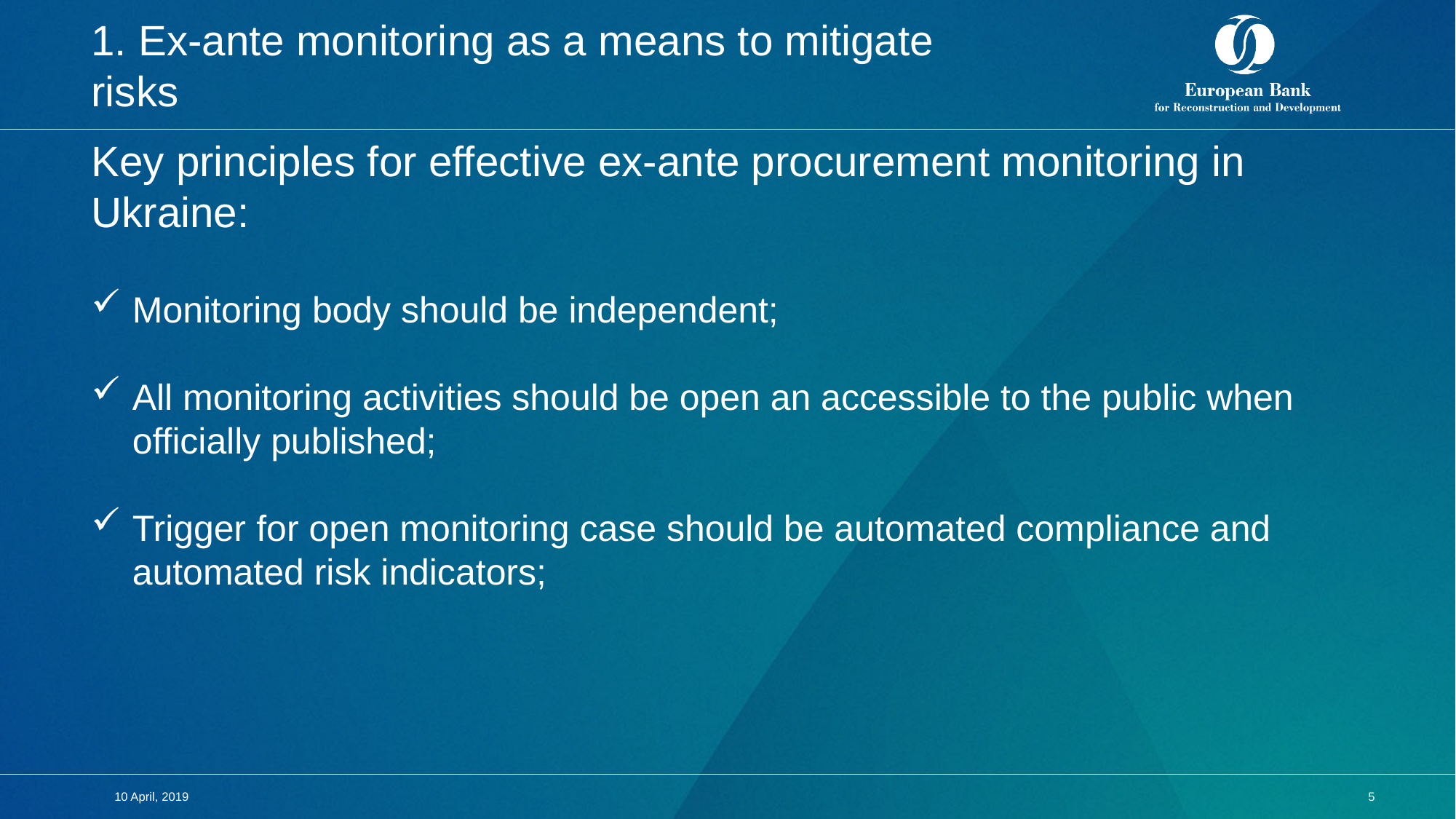

# 1. Ex-ante monitoring as a means to mitigate risks
Key principles for effective ex-ante procurement monitoring in Ukraine:

Monitoring body should be independent;

All monitoring activities should be open an accessible to the public when officially published;

Trigger for open monitoring case should be automated compliance and automated risk indicators;

10 April, 2019
5